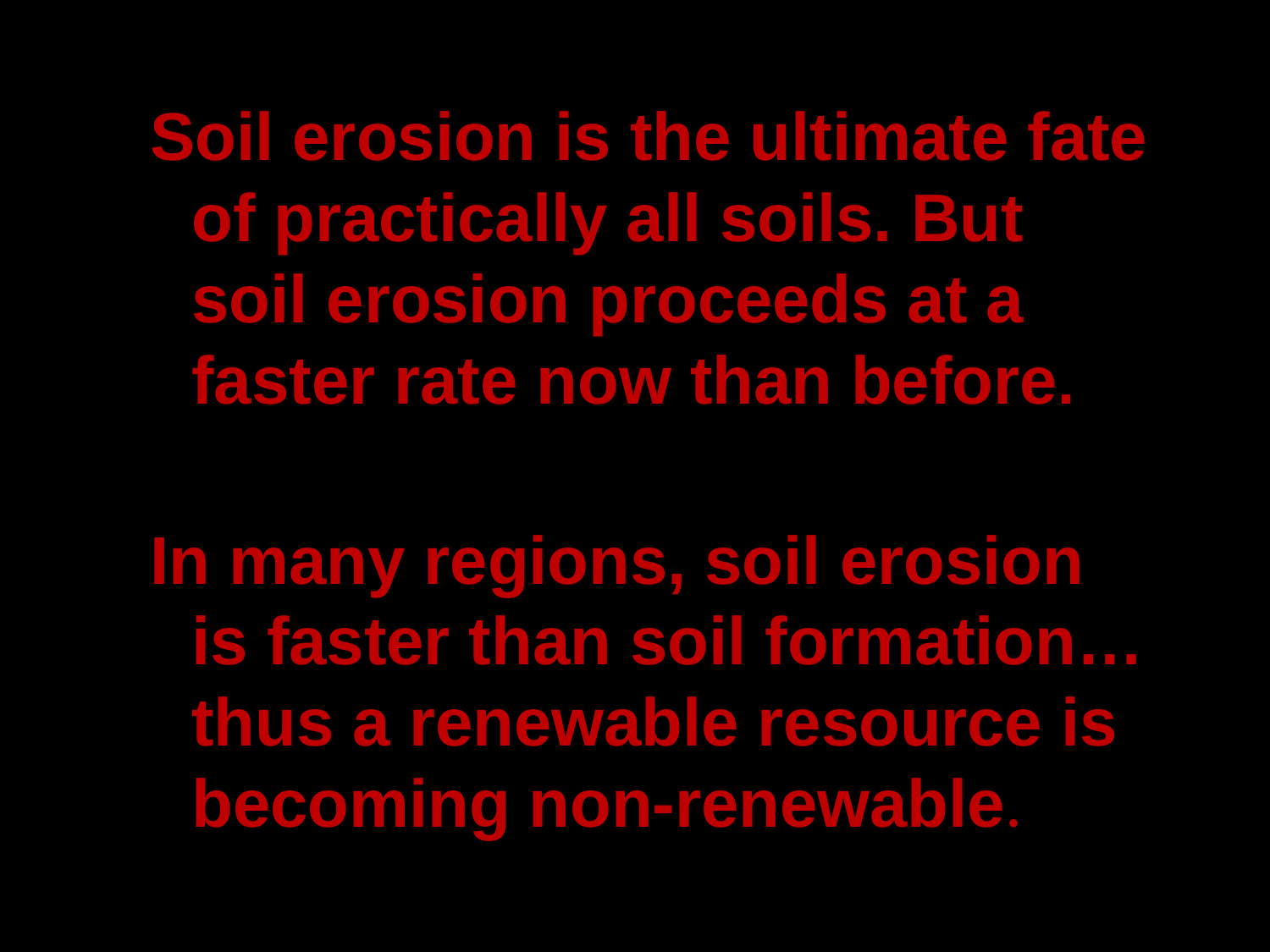

Soil erosion is the ultimate fate of practically all soils. But soil erosion proceeds at a faster rate now than before.

In many regions, soil erosion is faster than soil formation… thus a renewable resource is becoming non-renewable.